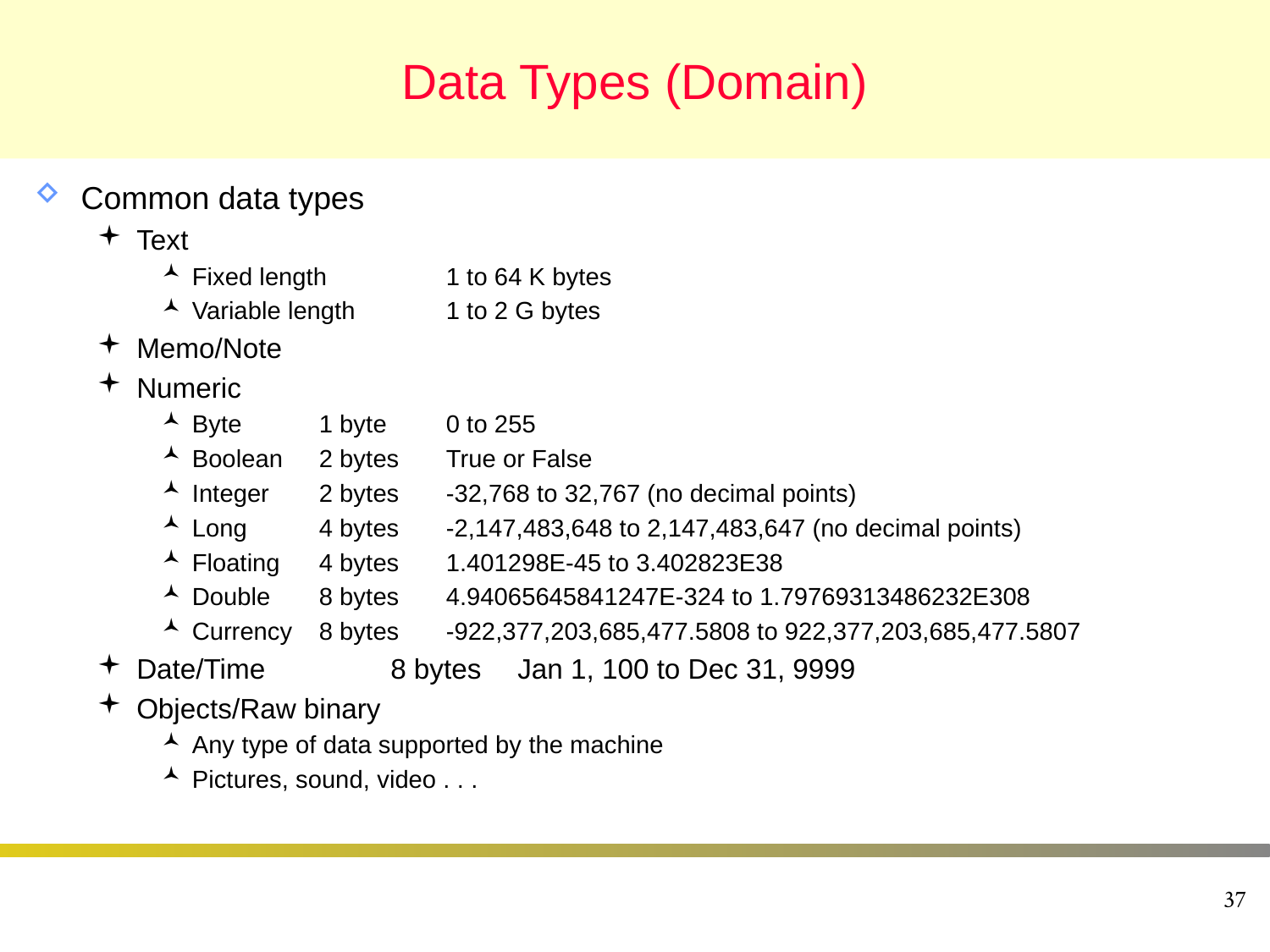

# Data Types (Domain)
Common data types
Text
Fixed length	1 to 64 K bytes
Variable length	1 to 2 G bytes
Memo/Note
Numeric
Byte	1 byte	0 to 255
Boolean	2 bytes	True or False
Integer	2 bytes	-32,768 to 32,767 (no decimal points)
Long	4 bytes	-2,147,483,648 to 2,147,483,647 (no decimal points)
Floating	4 bytes	1.401298E-45 to 3.402823E38
Double	8 bytes	4.94065645841247E-324 to 1.79769313486232E308
Currency	8 bytes	-922,377,203,685,477.5808 to 922,377,203,685,477.5807
Date/Time	8 bytes	Jan 1, 100 to Dec 31, 9999
Objects/Raw binary
Any type of data supported by the machine
Pictures, sound, video . . .
37